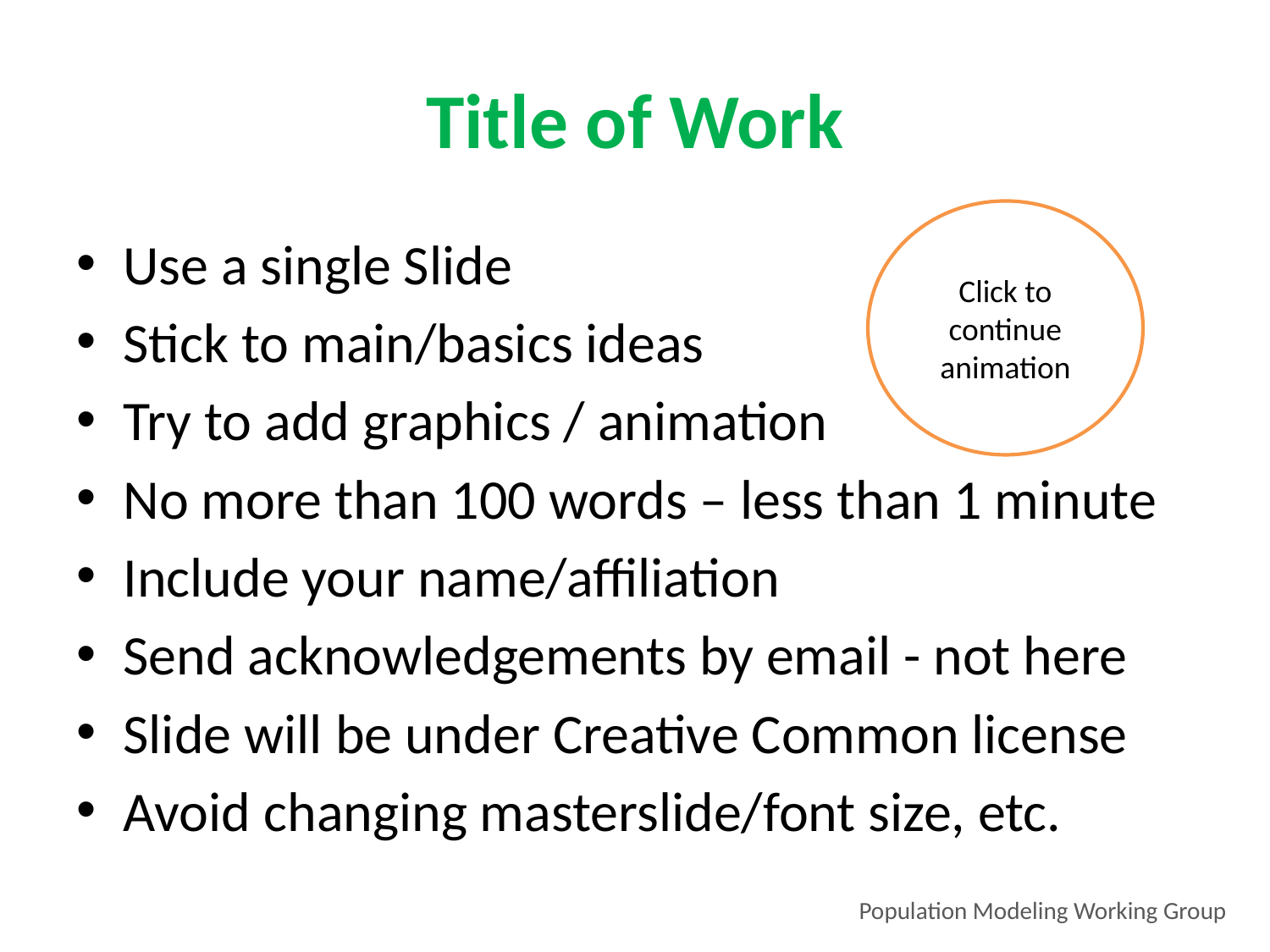

# Title of Work
Click to continue animation
Use a single Slide
Stick to main/basics ideas
Try to add graphics / animation
No more than 100 words – less than 1 minute
Include your name/affiliation
Send acknowledgements by email - not here
Slide will be under Creative Common license
Avoid changing masterslide/font size, etc.